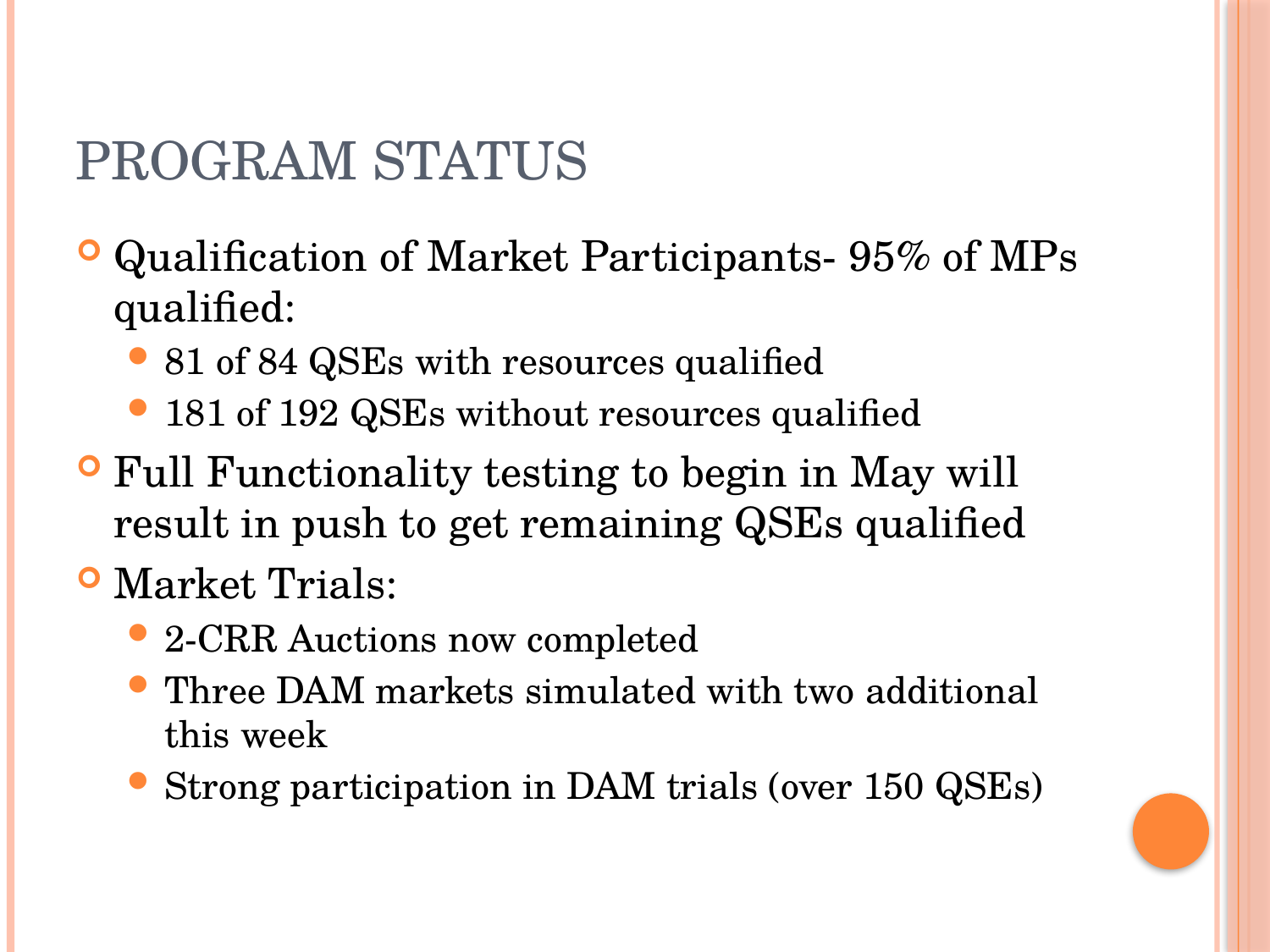

# Program Status
Qualification of Market Participants- 95% of MPs qualified:
81 of 84 QSEs with resources qualified
181 of 192 QSEs without resources qualified
Full Functionality testing to begin in May will result in push to get remaining QSEs qualified
Market Trials:
2-CRR Auctions now completed
Three DAM markets simulated with two additional this week
Strong participation in DAM trials (over 150 QSEs)